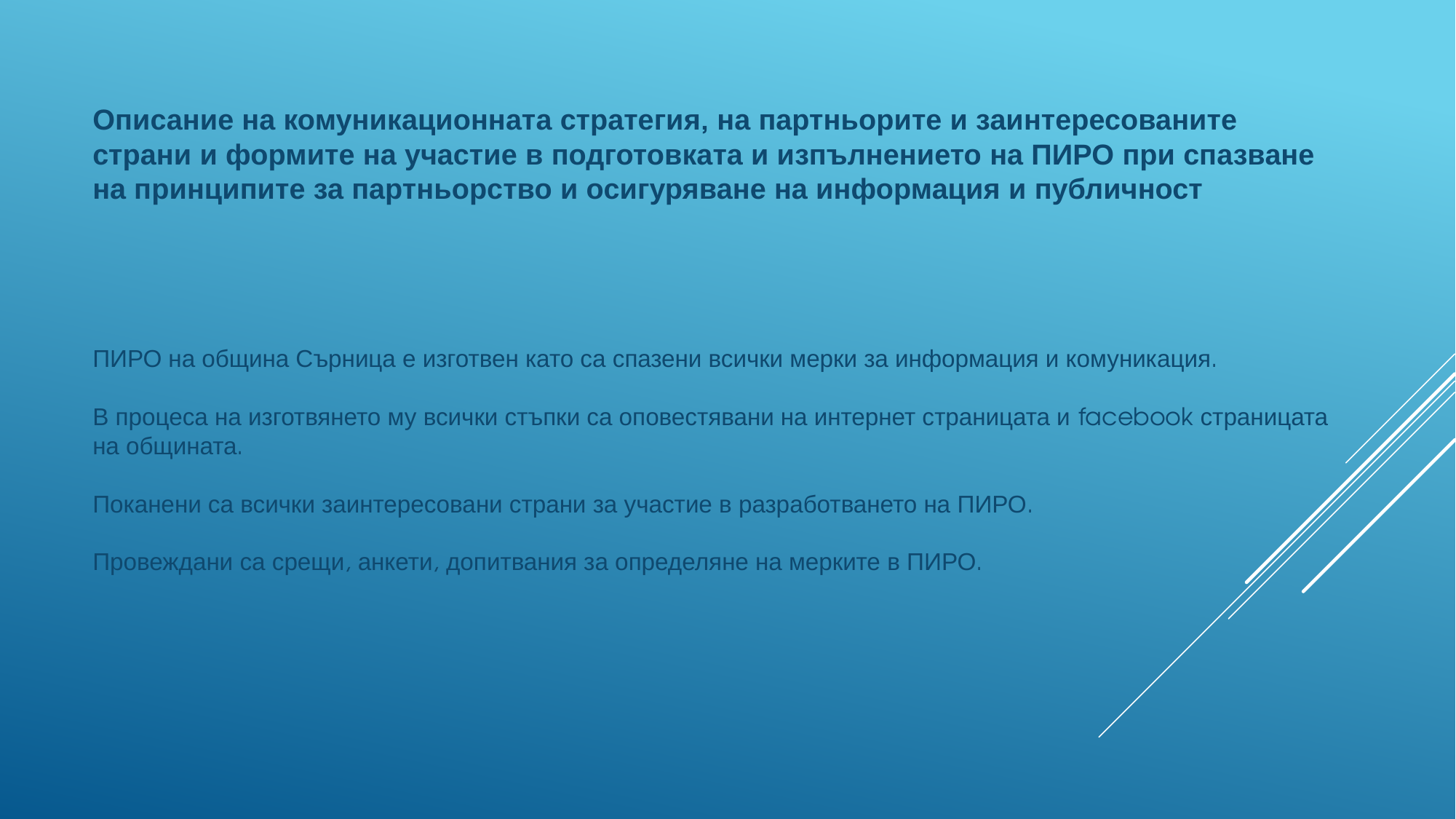

Описание на комуникационната стратегия, на партньорите и заинтересованите страни и формите на участие в подготовката и изпълнението на ПИРО при спазване на принципите за партньорство и осигуряване на информация и публичност
# ПИРО на община Сърница е изготвен като са спазени всички мерки за информация и комуникация. В процеса на изготвянето му всички стъпки са оповестявани на интернет страницата и facebook страницата на общината. Поканени са всички заинтересовани страни за участие в разработването на ПИРО. Провеждани са срещи, анкети, допитвания за определяне на мерките в ПИРО.